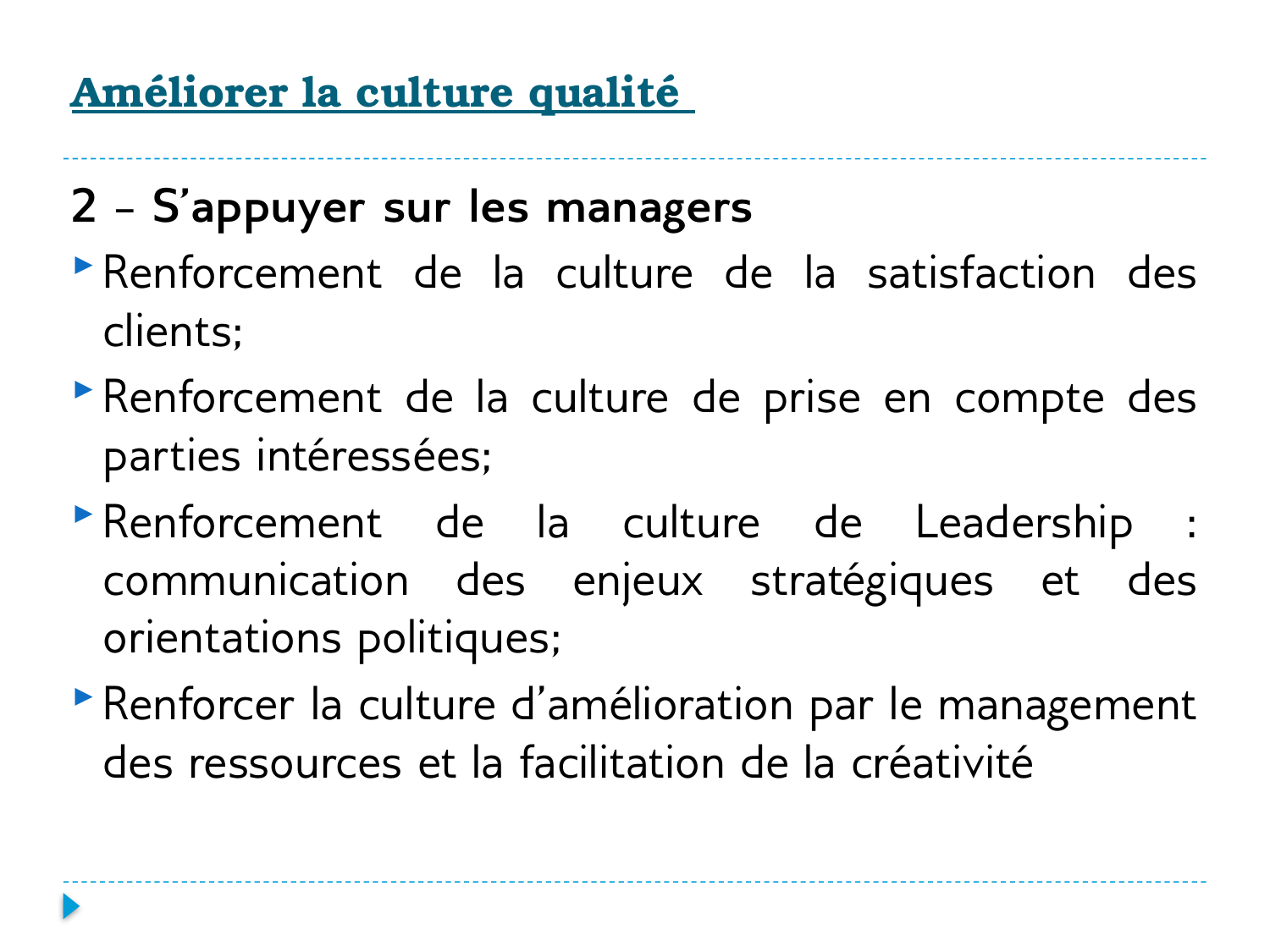

# Améliorer la culture qualité
2 – S’appuyer sur les managers
Renforcement de la culture de la satisfaction des clients;
Renforcement de la culture de prise en compte des parties intéressées;
Renforcement de la culture de Leadership : communication des enjeux stratégiques et des orientations politiques;
Renforcer la culture d’amélioration par le management des ressources et la facilitation de la créativité